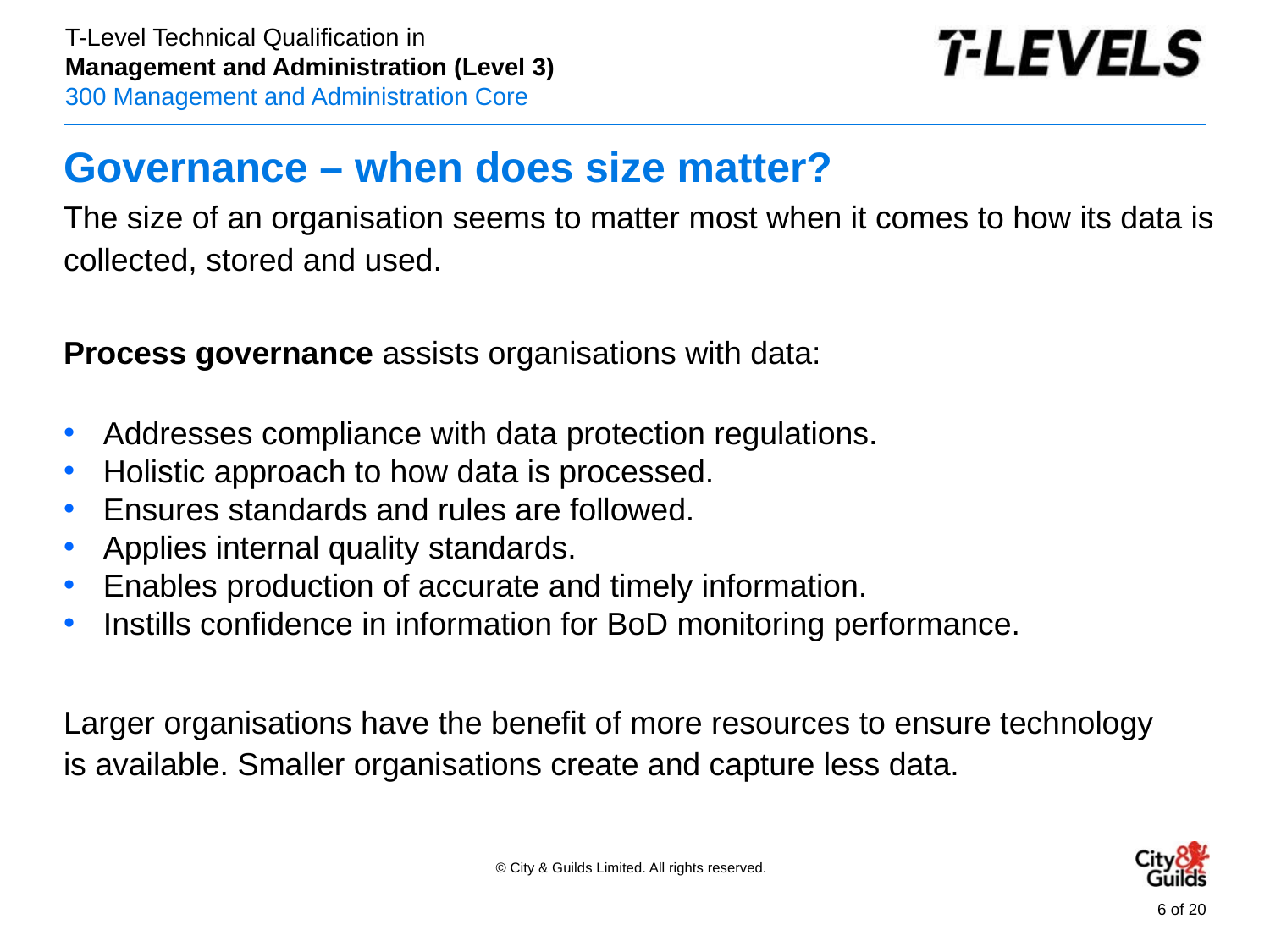

# Governance – when does size matter?
The size of an organisation seems to matter most when it comes to how its data is collected, stored and used.

Process governance assists organisations with data:

Addresses compliance with data protection regulations.
Holistic approach to how data is processed.
Ensures standards and rules are followed.
Applies internal quality standards.
Enables production of accurate and timely information.
Instills confidence in information for BoD monitoring performance.

Larger organisations have the benefit of more resources to ensure technology
is available. Smaller organisations create and capture less data.